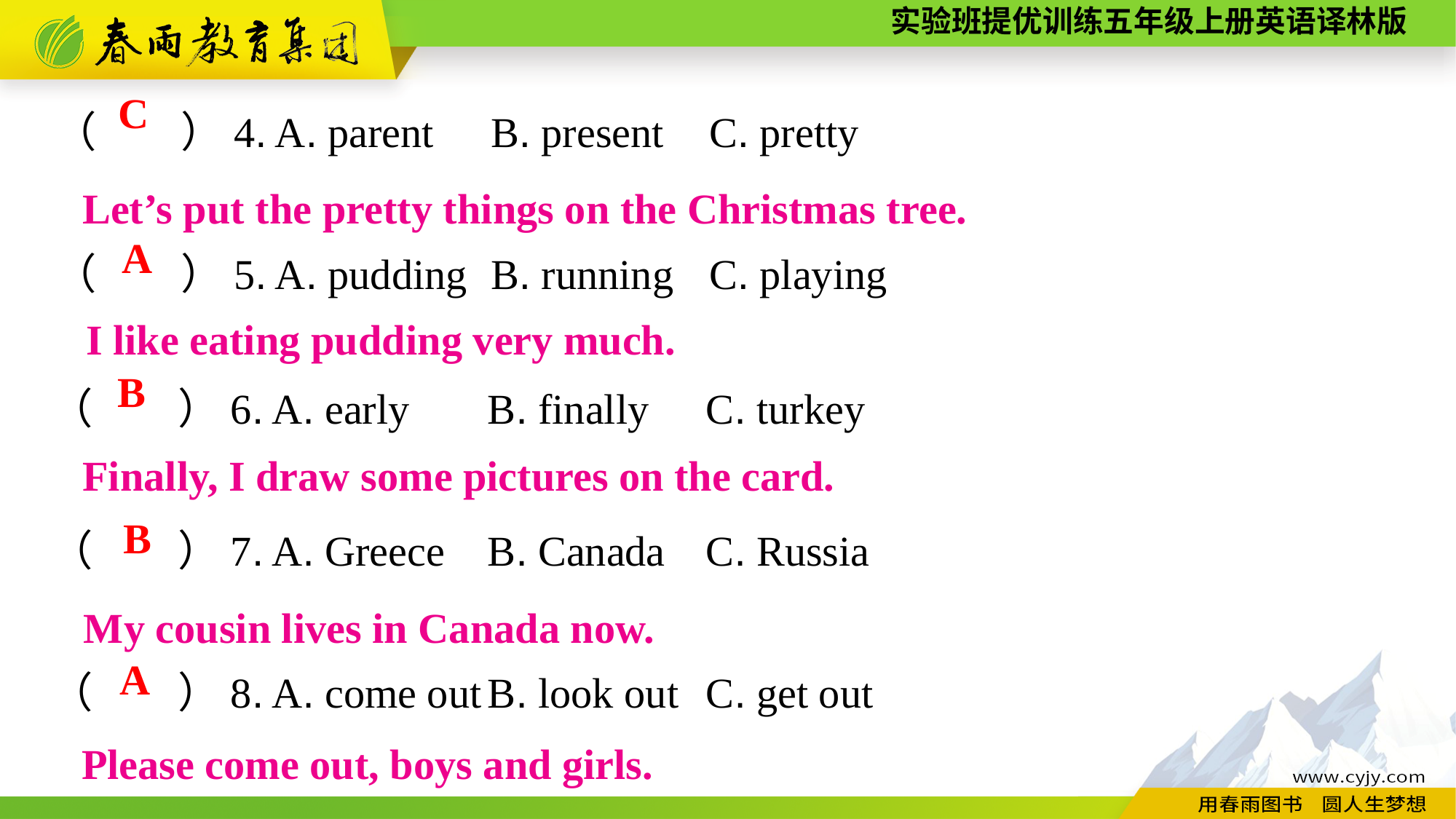

（　　）4. A. parent	B. present	C. pretty

（　　）5. A. pudding	B. running	C. playing
C
Let’s put the pretty things on the Christmas tree.
A
I like eating pudding very much.
（　　）6. A. early	B. finally	C. turkey

（　　）7. A. Greece	B. Canada	C. Russia

（　　）8. A. come out	B. look out	C. get out
B
Finally, I draw some pictures on the card.
B
My cousin lives in Canada now.
A
Please come out, boys and girls.